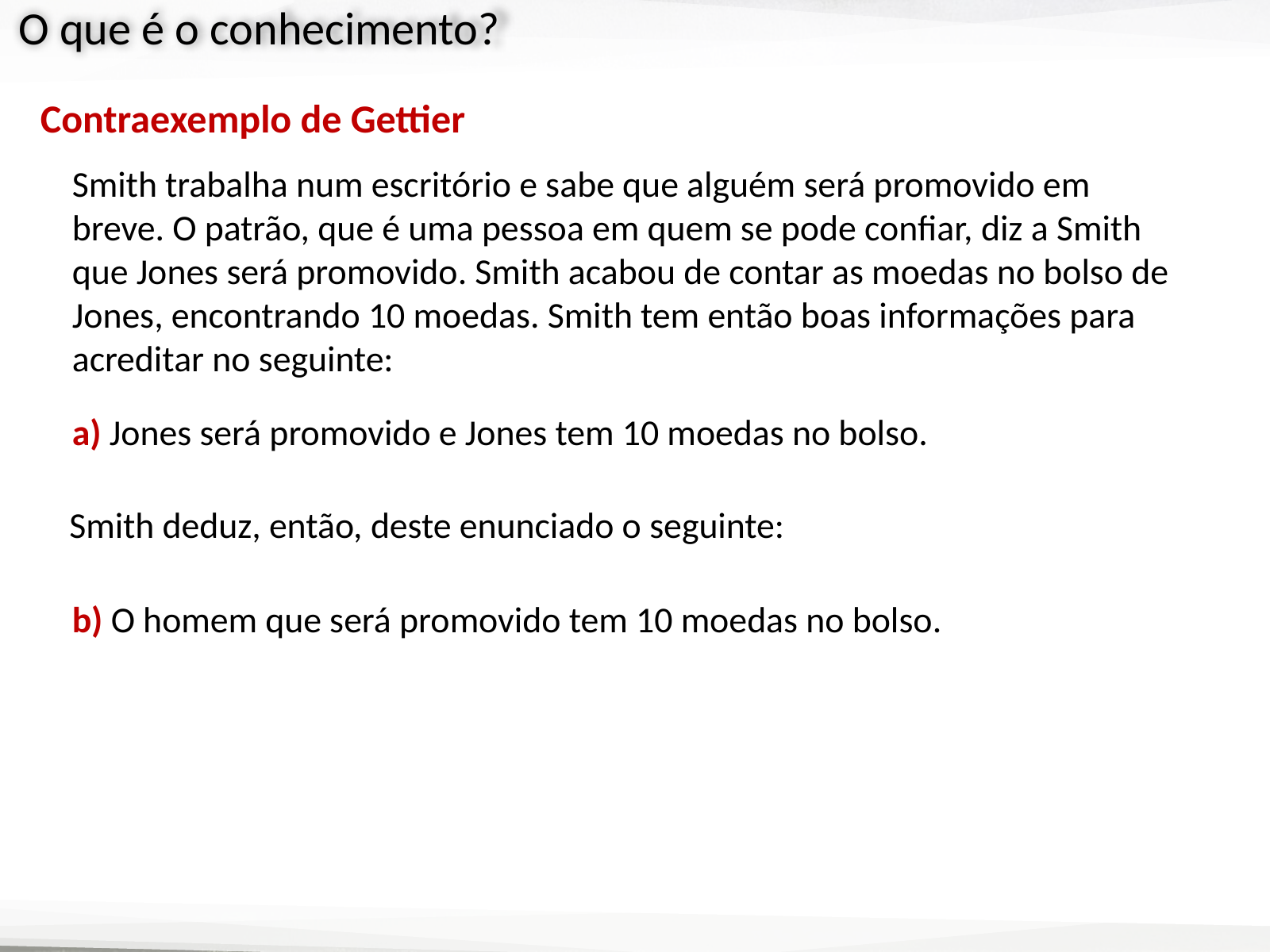

Contraexemplo de Gettier
Smith trabalha num escritório e sabe que alguém será promovido em breve. O patrão, que é uma pessoa em quem se pode confiar, diz a Smith que Jones será promovido. Smith acabou de contar as moedas no bolso de Jones, encontrando 10 moedas. Smith tem então boas informações para acreditar no seguinte:
a) Jones será promovido e Jones tem 10 moedas no bolso.
 Smith deduz, então, deste enunciado o seguinte:
b) O homem que será promovido tem 10 moedas no bolso.